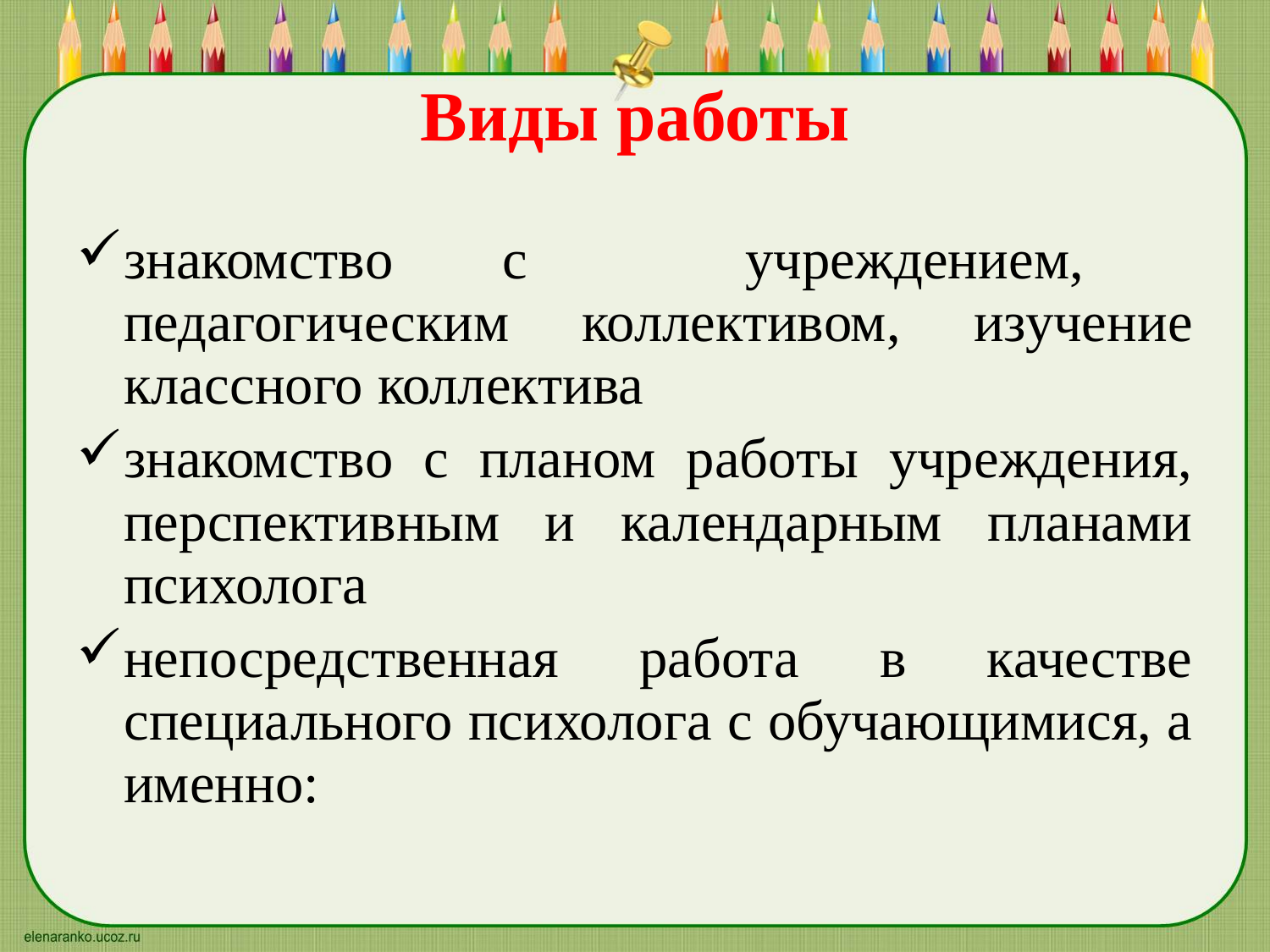

# Виды работы
знакомство с  учреждением,  педагогическим коллективом, изучение классного коллектива
знакомство с планом работы учреждения, перспективным и календарным планами психолога
непосредственная работа в качестве специального психолога с обучающимися, а именно: